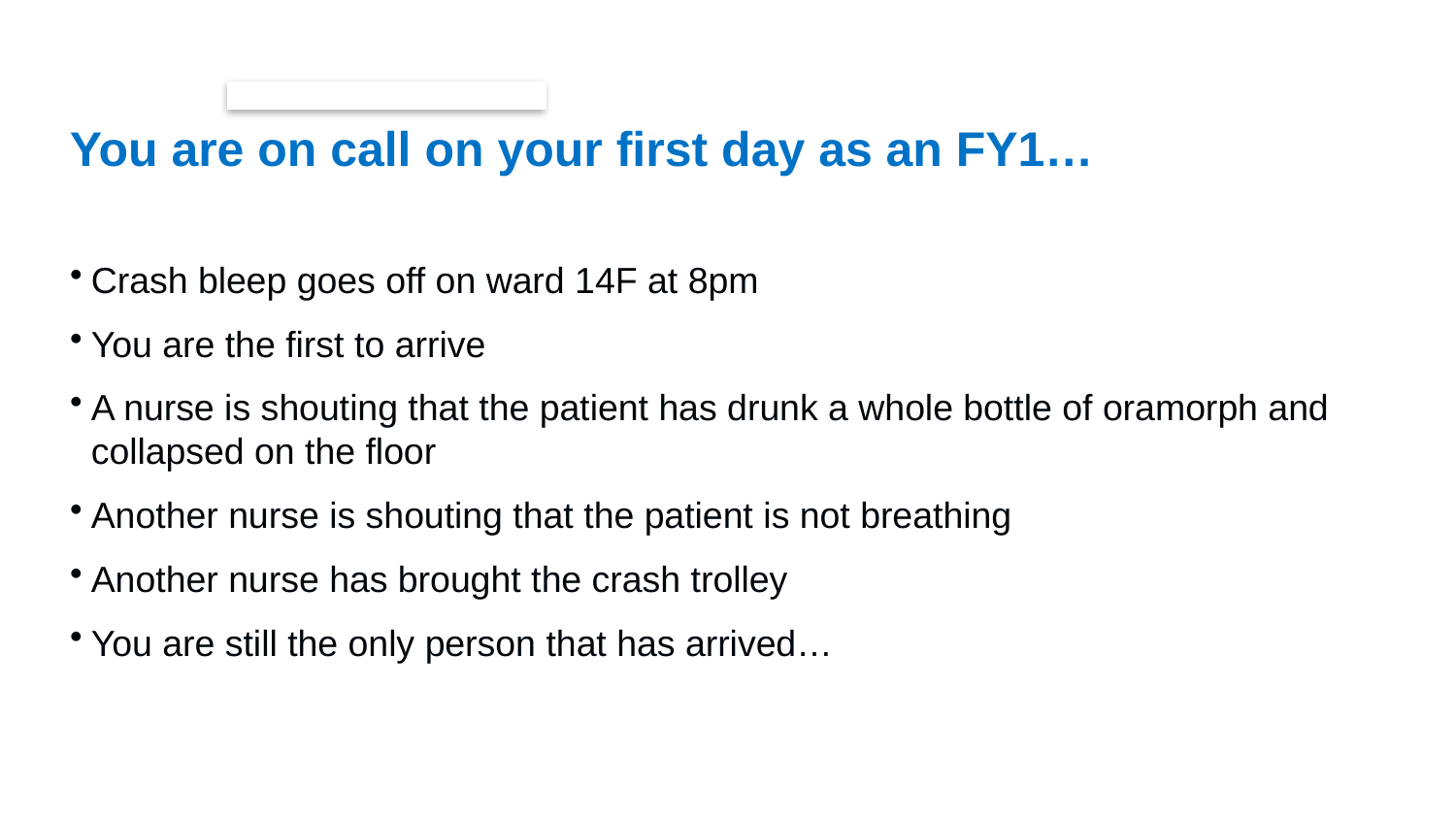

# You are on call on your first day as an FY1…
Crash bleep goes off on ward 14F at 8pm
You are the first to arrive
A nurse is shouting that the patient has drunk a whole bottle of oramorph and collapsed on the floor
Another nurse is shouting that the patient is not breathing
Another nurse has brought the crash trolley
You are still the only person that has arrived…